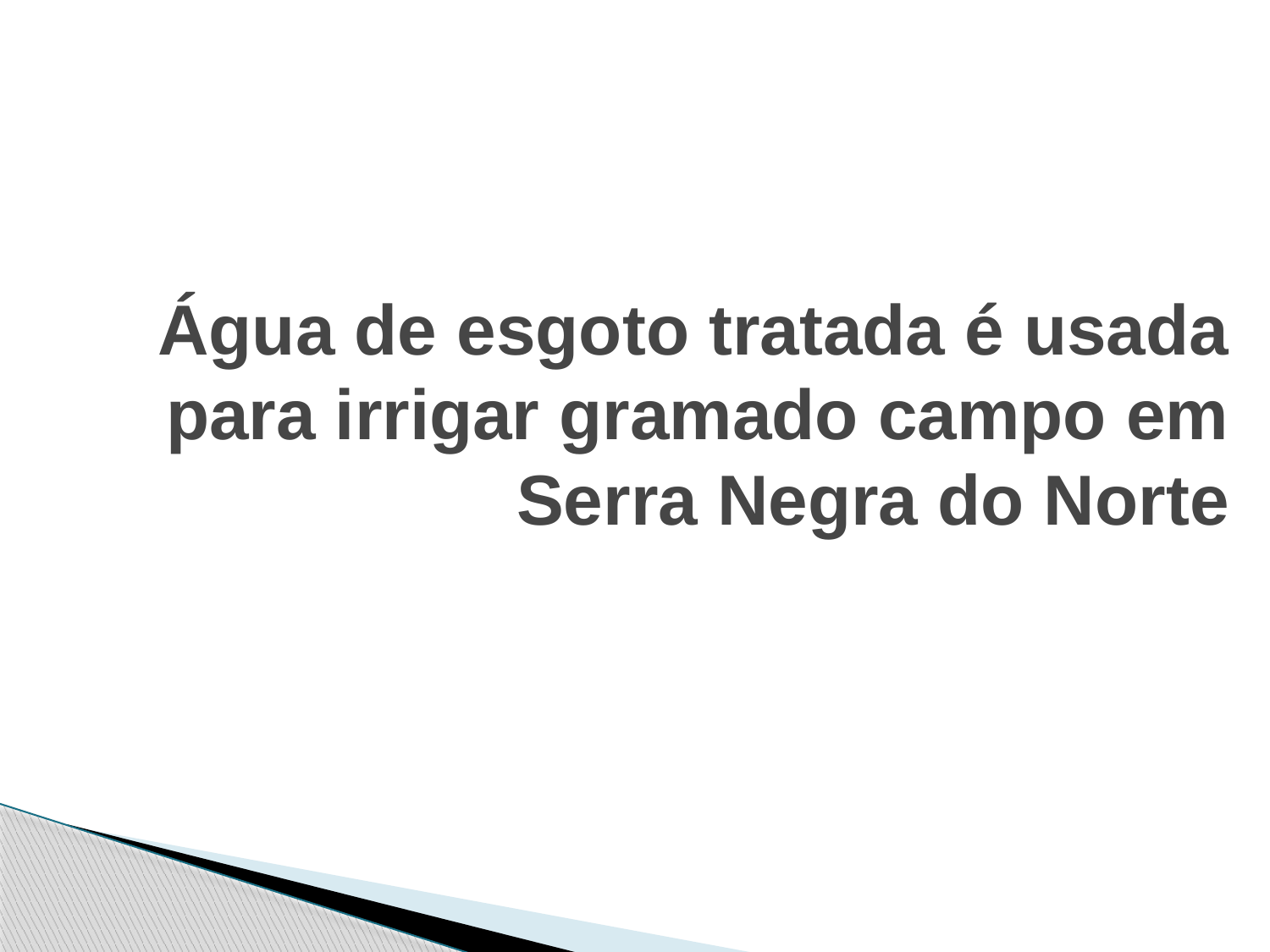

# Água de esgoto tratada é usada para irrigar gramado campo em Serra Negra do Norte